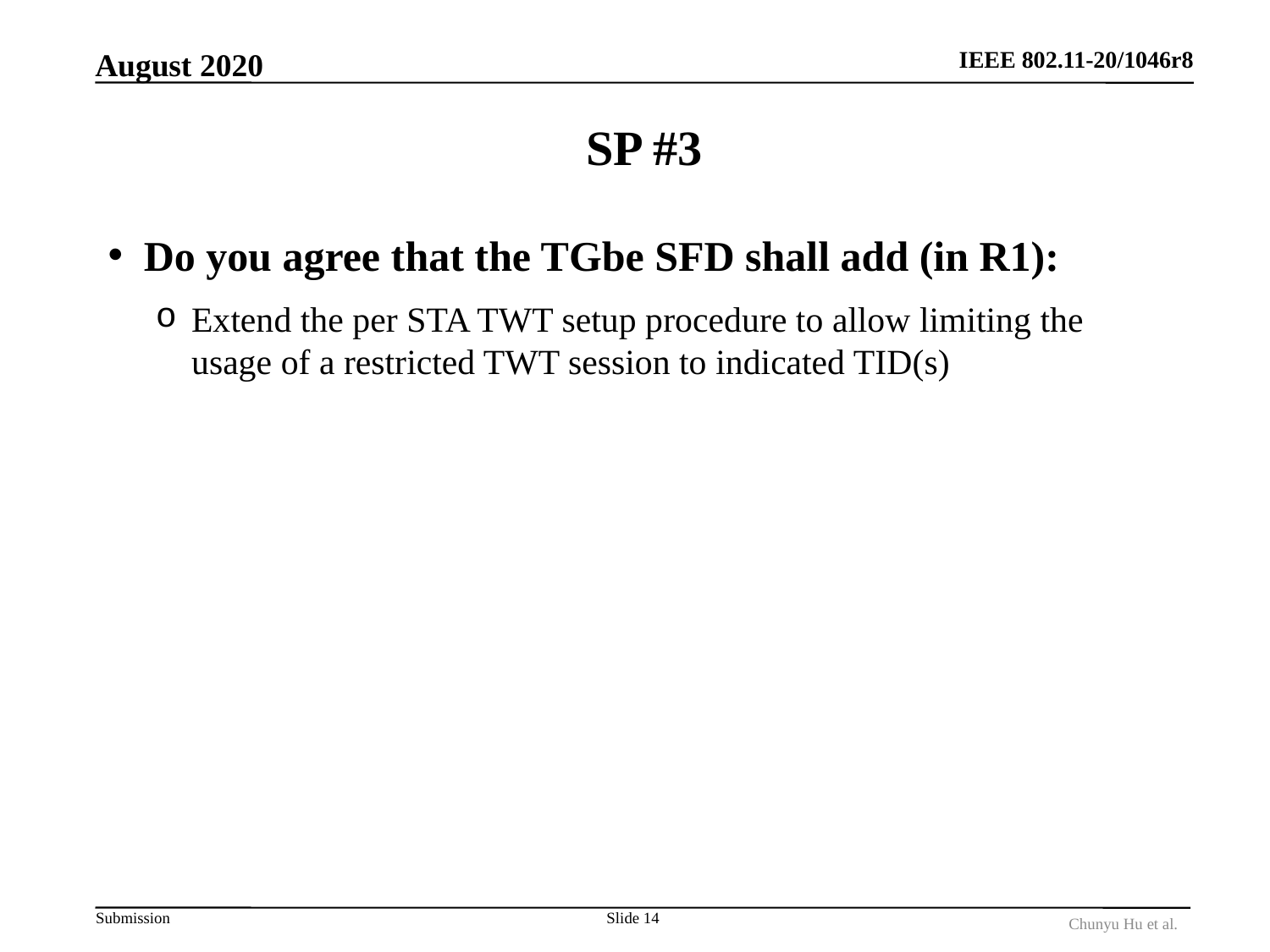

August 2020
# SP #3
Do you agree that the TGbe SFD shall add (in R1):
Extend the per STA TWT setup procedure to allow limiting the usage of a restricted TWT session to indicated TID(s)

Slide 14
Chunyu Hu et al.